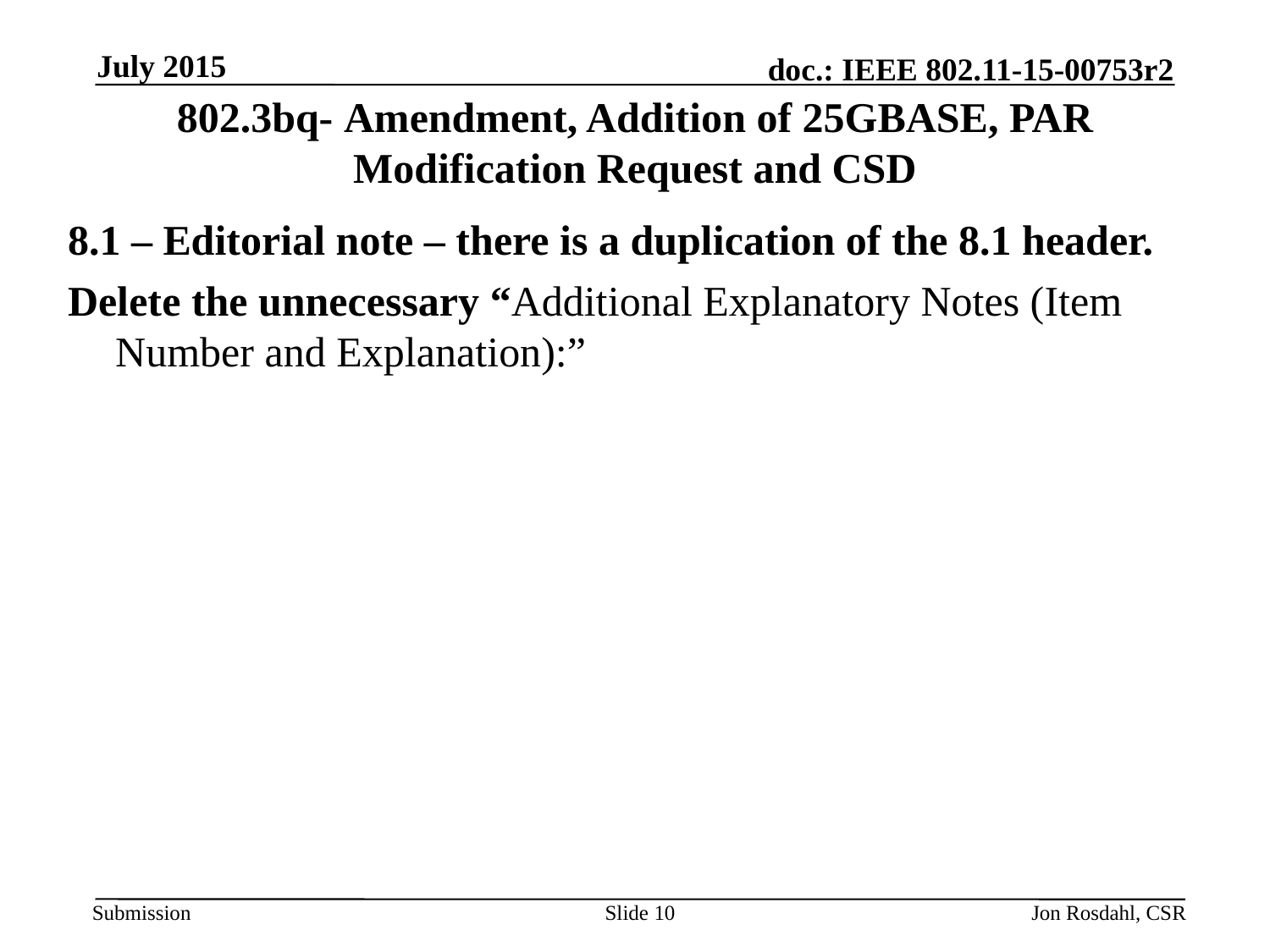

July 2015
# 802.3bq- Amendment, Addition of 25GBASE, PAR Modification Request and CSD
8.1 – Editorial note – there is a duplication of the 8.1 header.
Delete the unnecessary “Additional Explanatory Notes (Item Number and Explanation):”

Slide 10
Jon Rosdahl, CSR